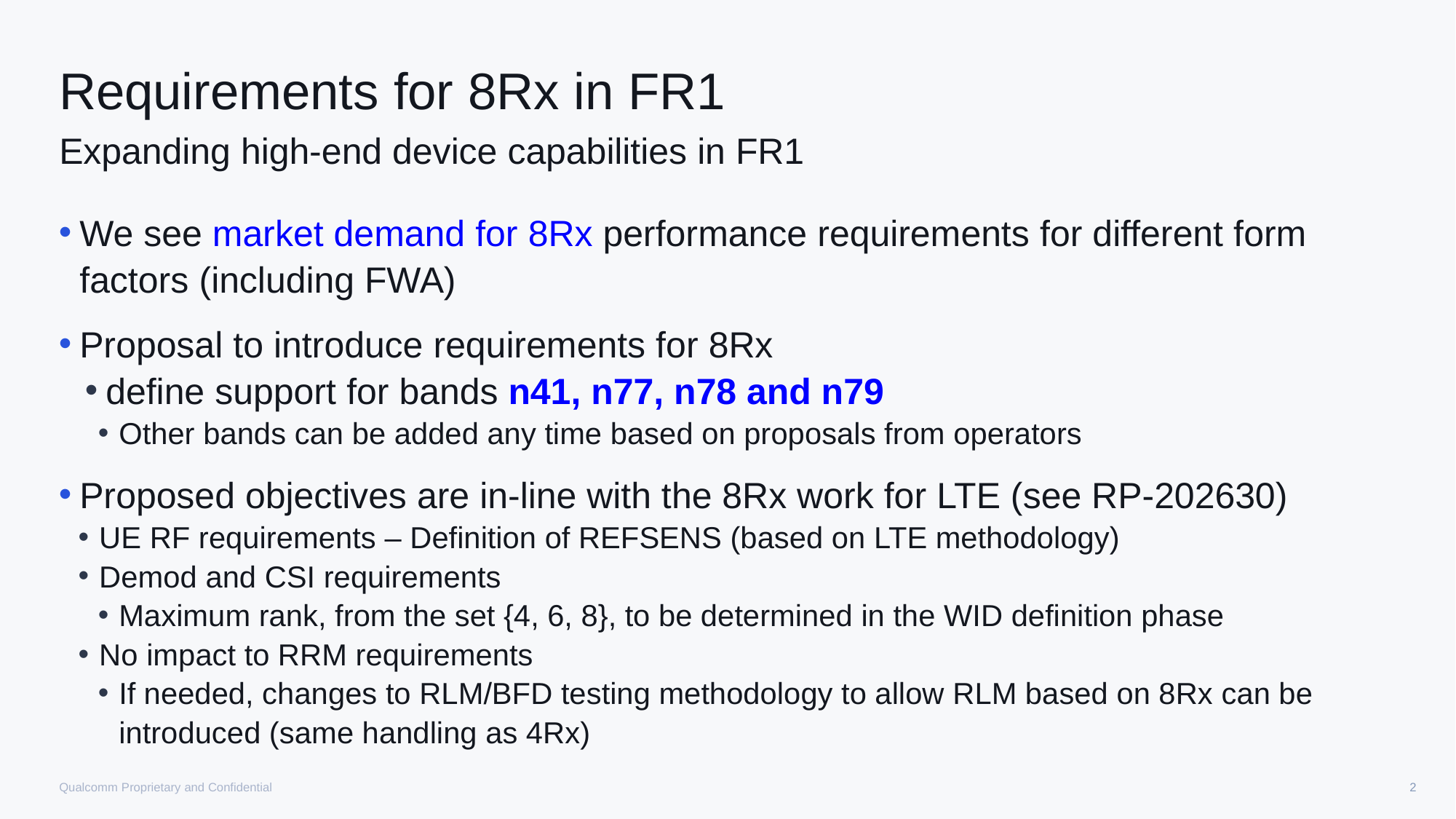

# Requirements for 8Rx in FR1
Expanding high-end device capabilities in FR1
We see market demand for 8Rx performance requirements for different form factors (including FWA)
Proposal to introduce requirements for 8Rx
define support for bands n41, n77, n78 and n79
Other bands can be added any time based on proposals from operators
Proposed objectives are in-line with the 8Rx work for LTE (see RP-202630)
UE RF requirements – Definition of REFSENS (based on LTE methodology)
Demod and CSI requirements
Maximum rank, from the set {4, 6, 8}, to be determined in the WID definition phase
No impact to RRM requirements
If needed, changes to RLM/BFD testing methodology to allow RLM based on 8Rx can be introduced (same handling as 4Rx)
Qualcomm Proprietary and Confidential